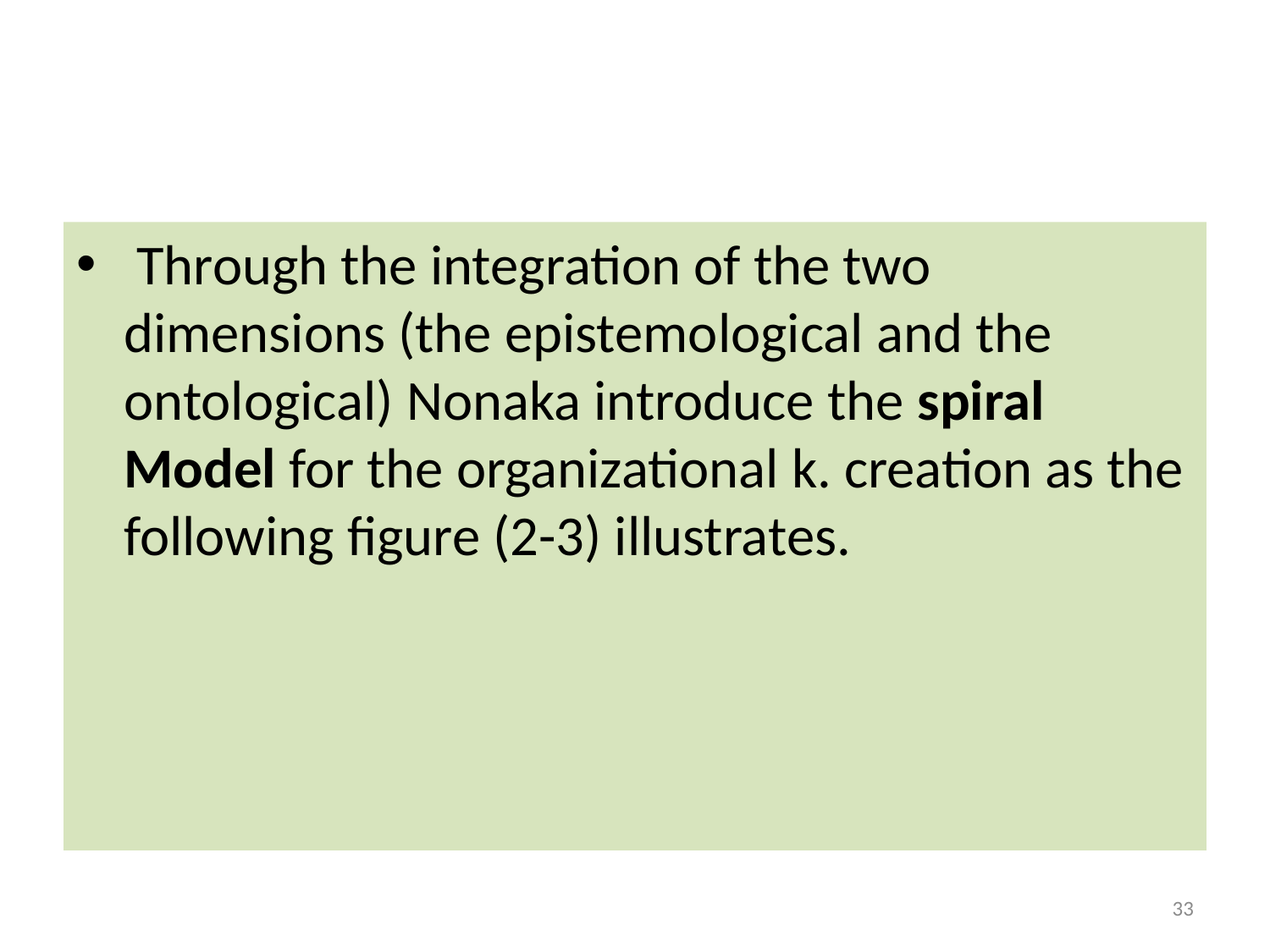

#
 Through the integration of the two dimensions (the epistemological and the ontological) Nonaka introduce the spiral Model for the organizational k. creation as the following figure (2-3) illustrates.
33